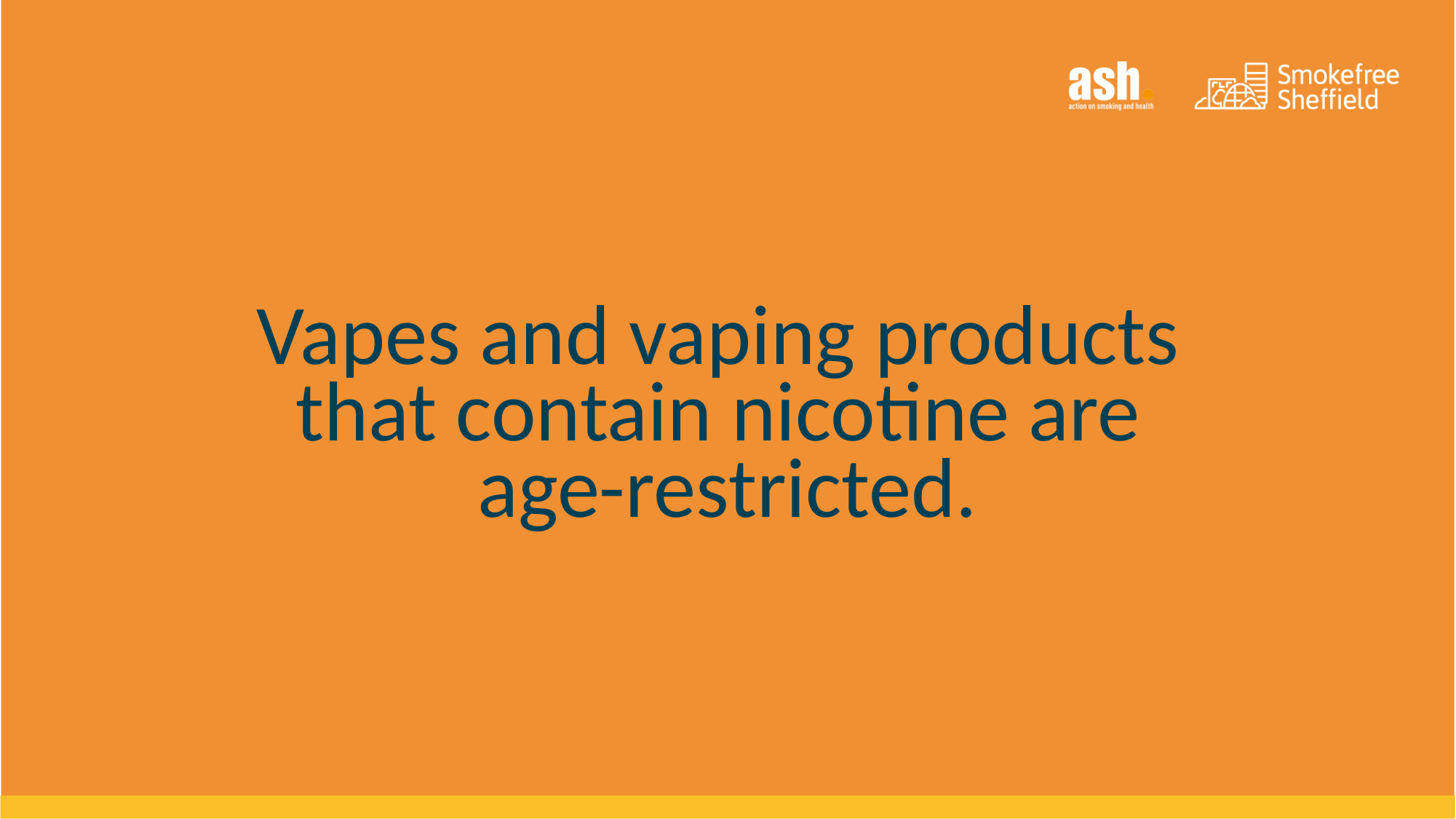

Vapes and vaping products
that contain nicotine are
age-restricted.